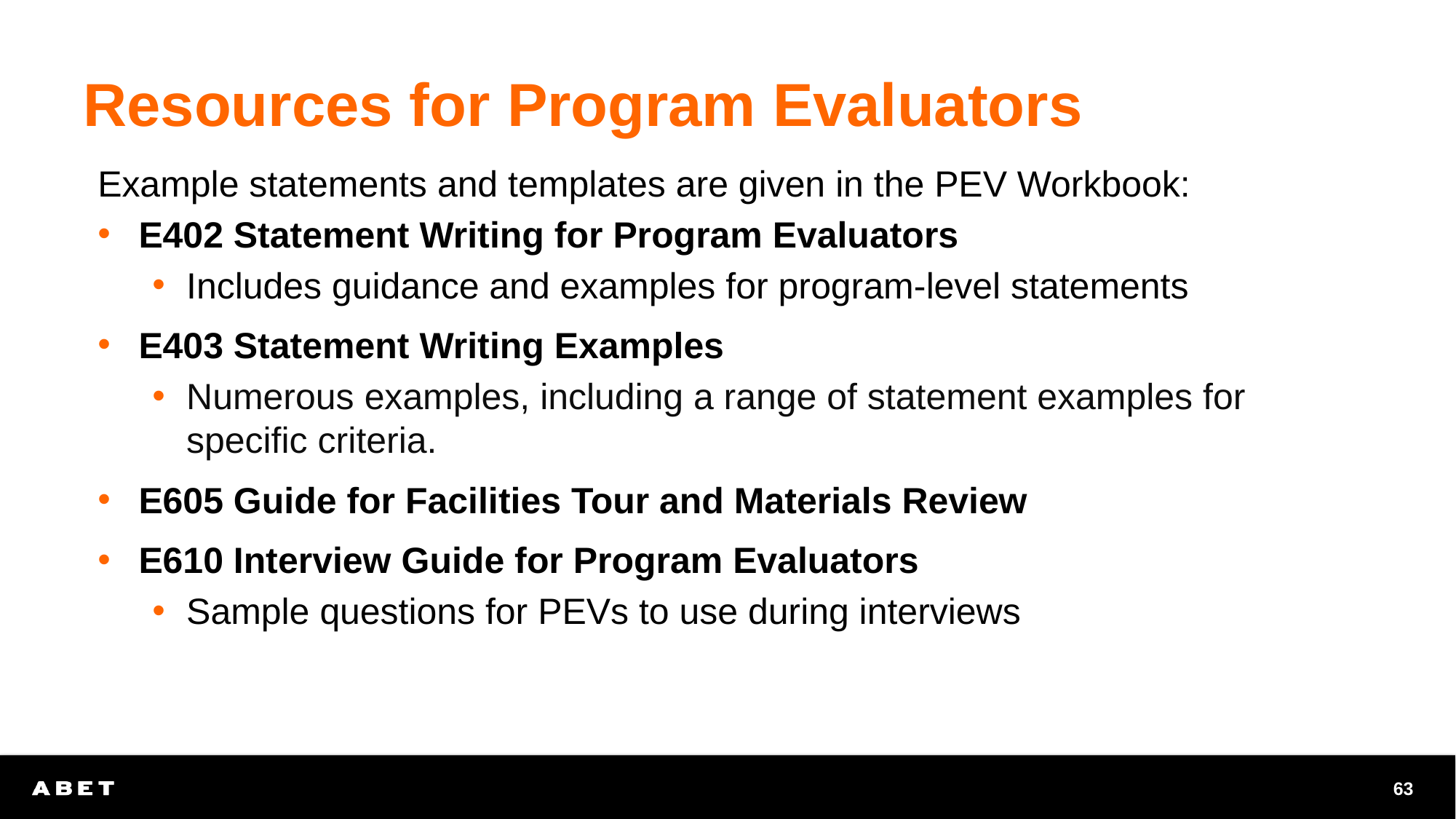

# Resources for Program Evaluators
Example statements and templates are given in the PEV Workbook:
E402 Statement Writing for Program Evaluators
Includes guidance and examples for program-level statements
E403 Statement Writing Examples
Numerous examples, including a range of statement examples for specific criteria.
E605 Guide for Facilities Tour and Materials Review
E610 Interview Guide for Program Evaluators
Sample questions for PEVs to use during interviews